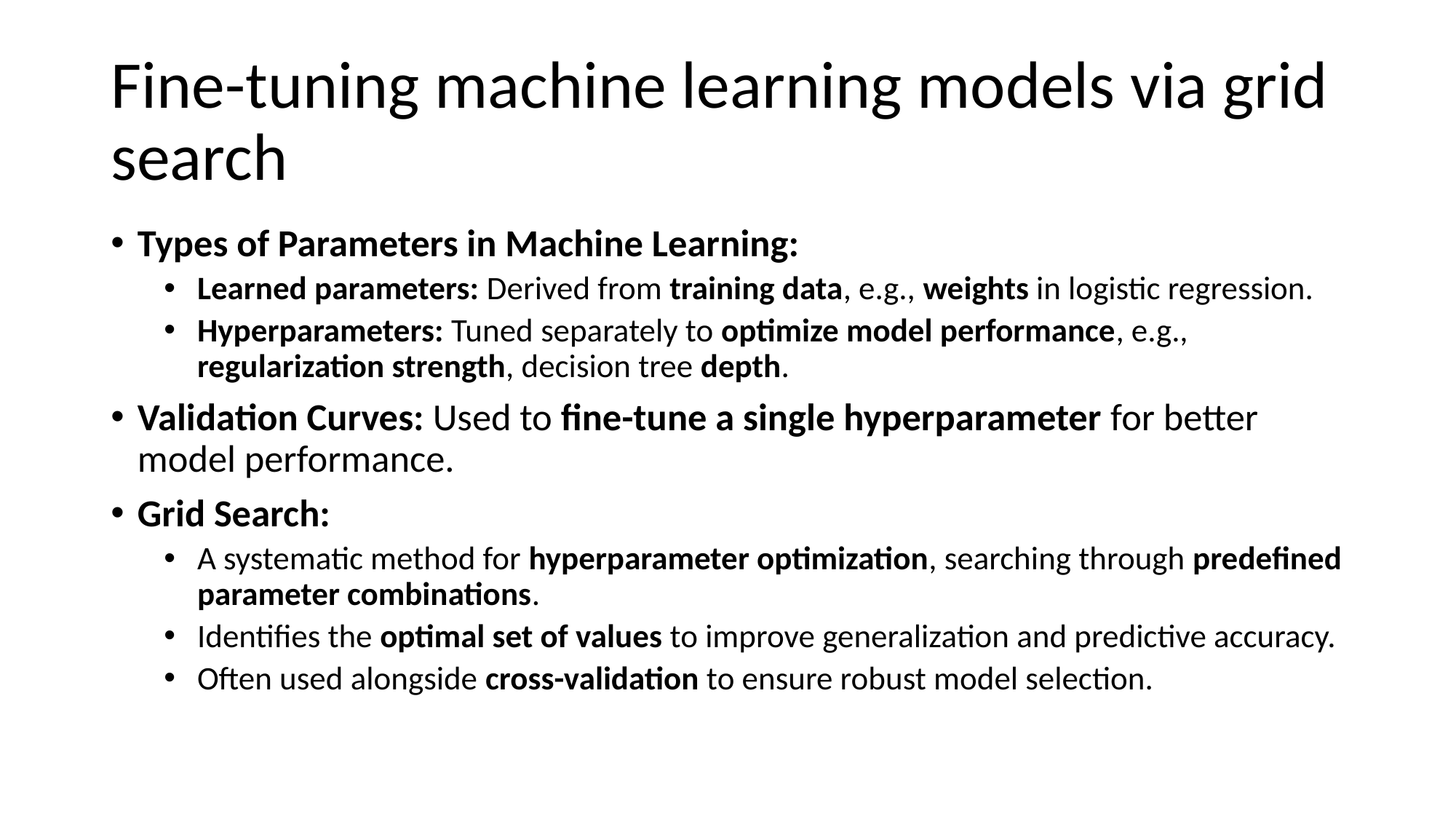

# Fine-tuning machine learning models via grid search
Types of Parameters in Machine Learning:
Learned parameters: Derived from training data, e.g., weights in logistic regression.
Hyperparameters: Tuned separately to optimize model performance, e.g., regularization strength, decision tree depth.
Validation Curves: Used to fine-tune a single hyperparameter for better model performance.
Grid Search:
A systematic method for hyperparameter optimization, searching through predefined parameter combinations.
Identifies the optimal set of values to improve generalization and predictive accuracy.
Often used alongside cross-validation to ensure robust model selection.